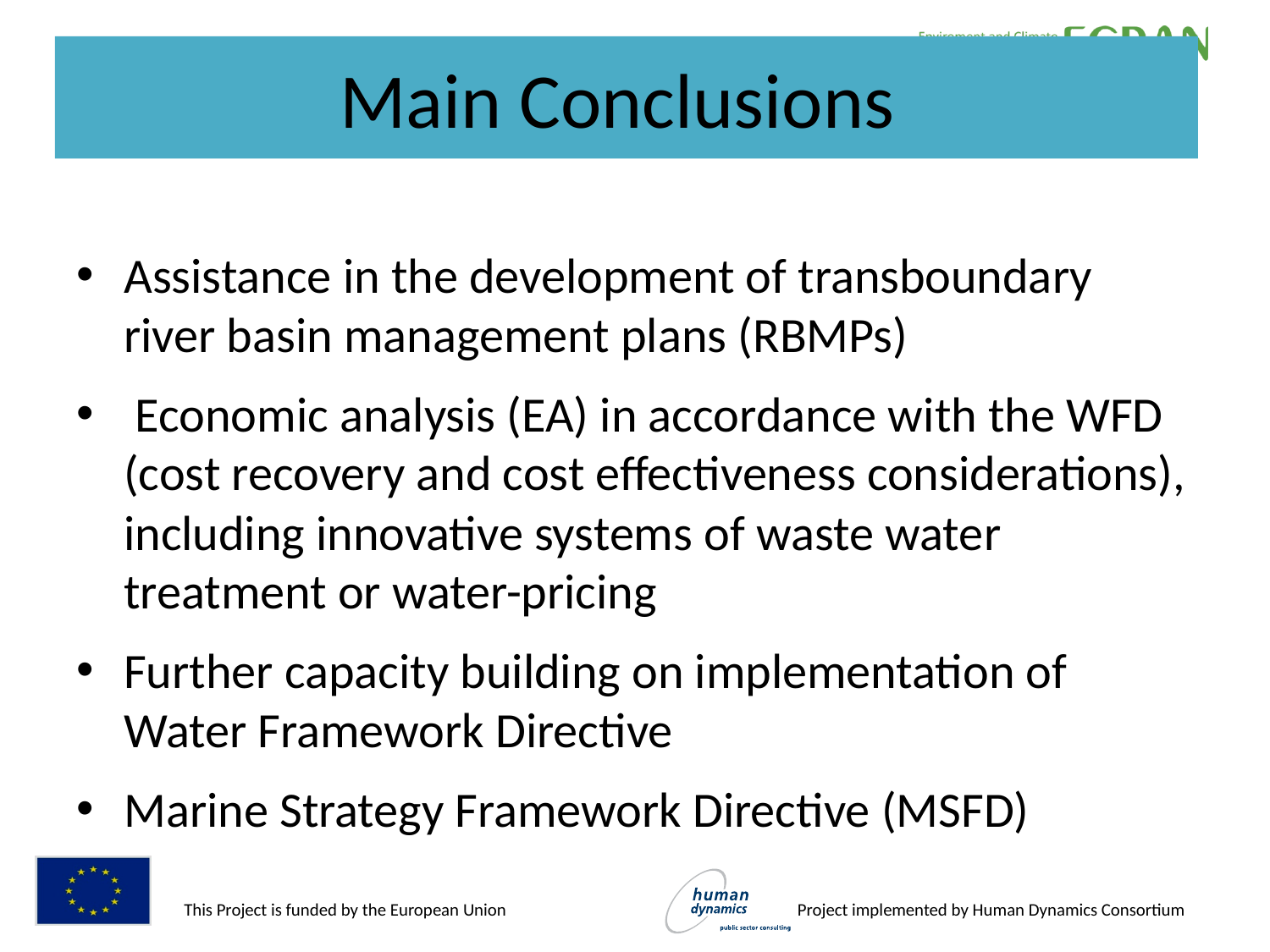

# Main Conclusions

Assistance in the development of transboundary river basin management plans (RBMPs)
 Economic analysis (EA) in accordance with the WFD (cost recovery and cost effectiveness considerations), including innovative systems of waste water treatment or water-pricing
Further capacity building on implementation of Water Framework Directive
Marine Strategy Framework Directive (MSFD)